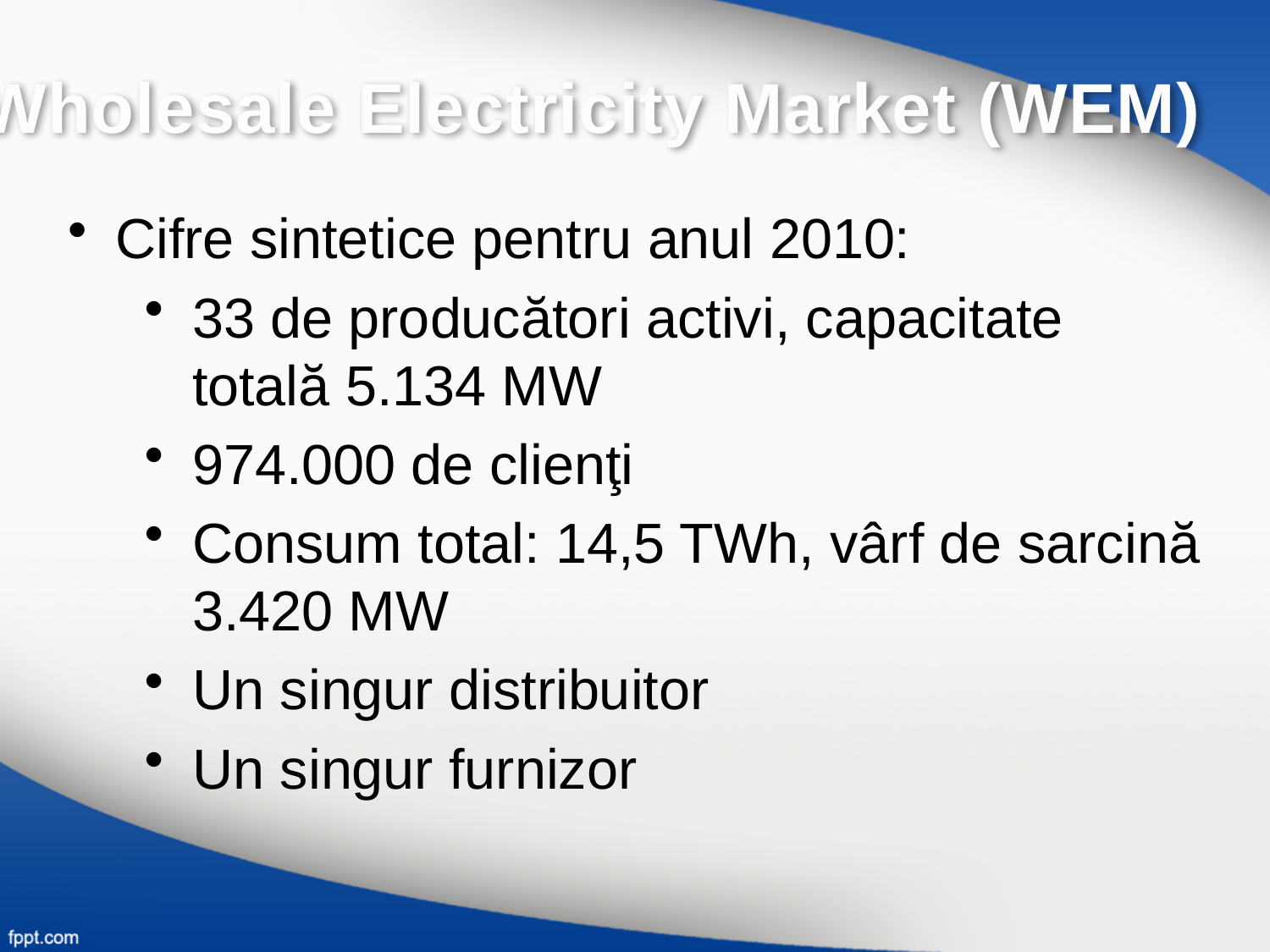

Wholesale Electricity Market (WEM)
Cifre sintetice pentru anul 2010:
33 de producători activi, capacitate totală 5.134 MW
974.000 de clienţi
Consum total: 14,5 TWh, vârf de sarcină 3.420 MW
Un singur distribuitor
Un singur furnizor